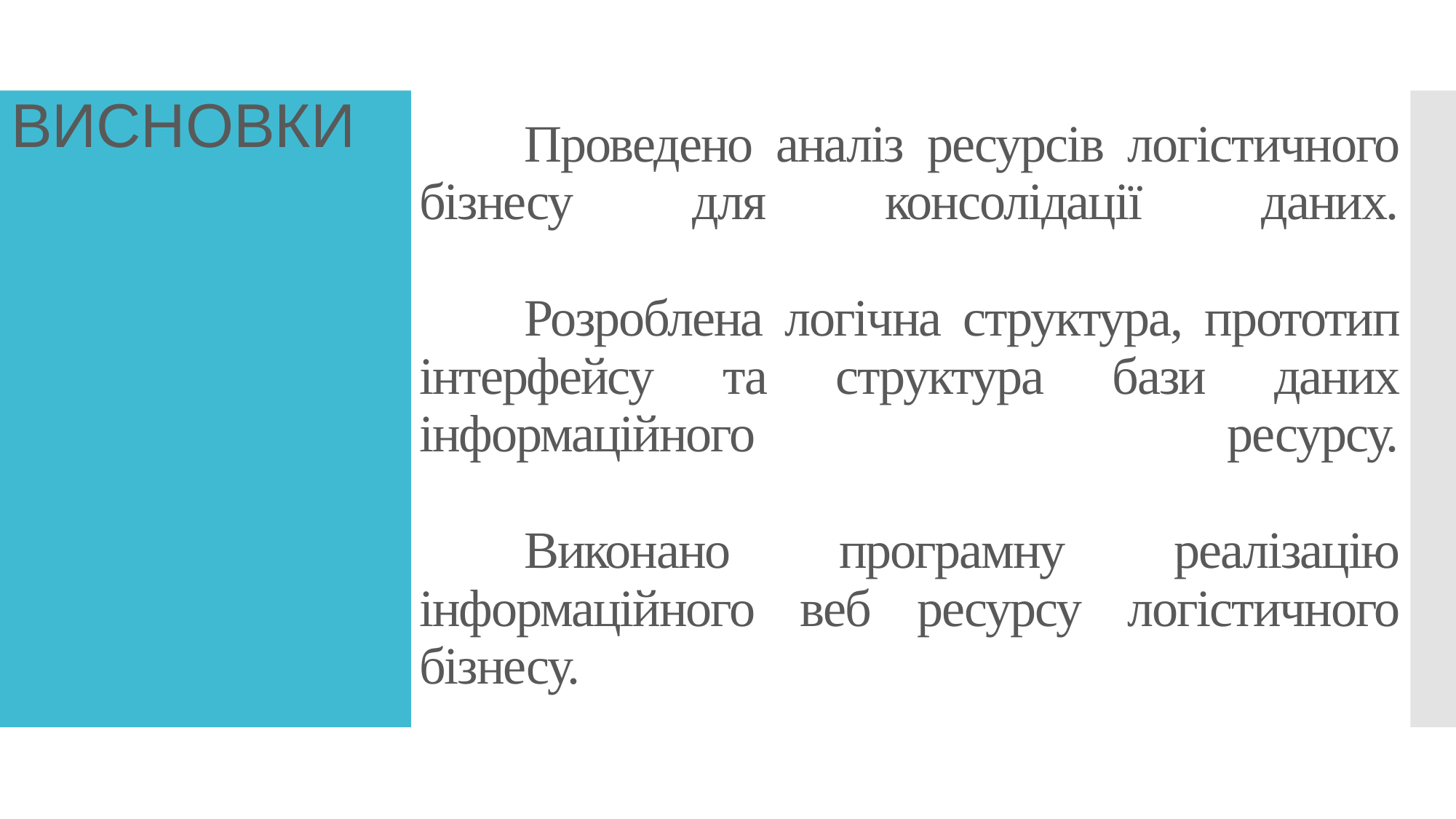

ВИСНОВКИ
# Проведено аналіз ресурсів логістичного бізнесу для консолідації даних. Розроблена логічна структура, прототип інтерфейсу та структура бази даних інформаційного ресурсу. Виконано програмну реалізацію інформаційного веб ресурсу логістичного бізнесу.